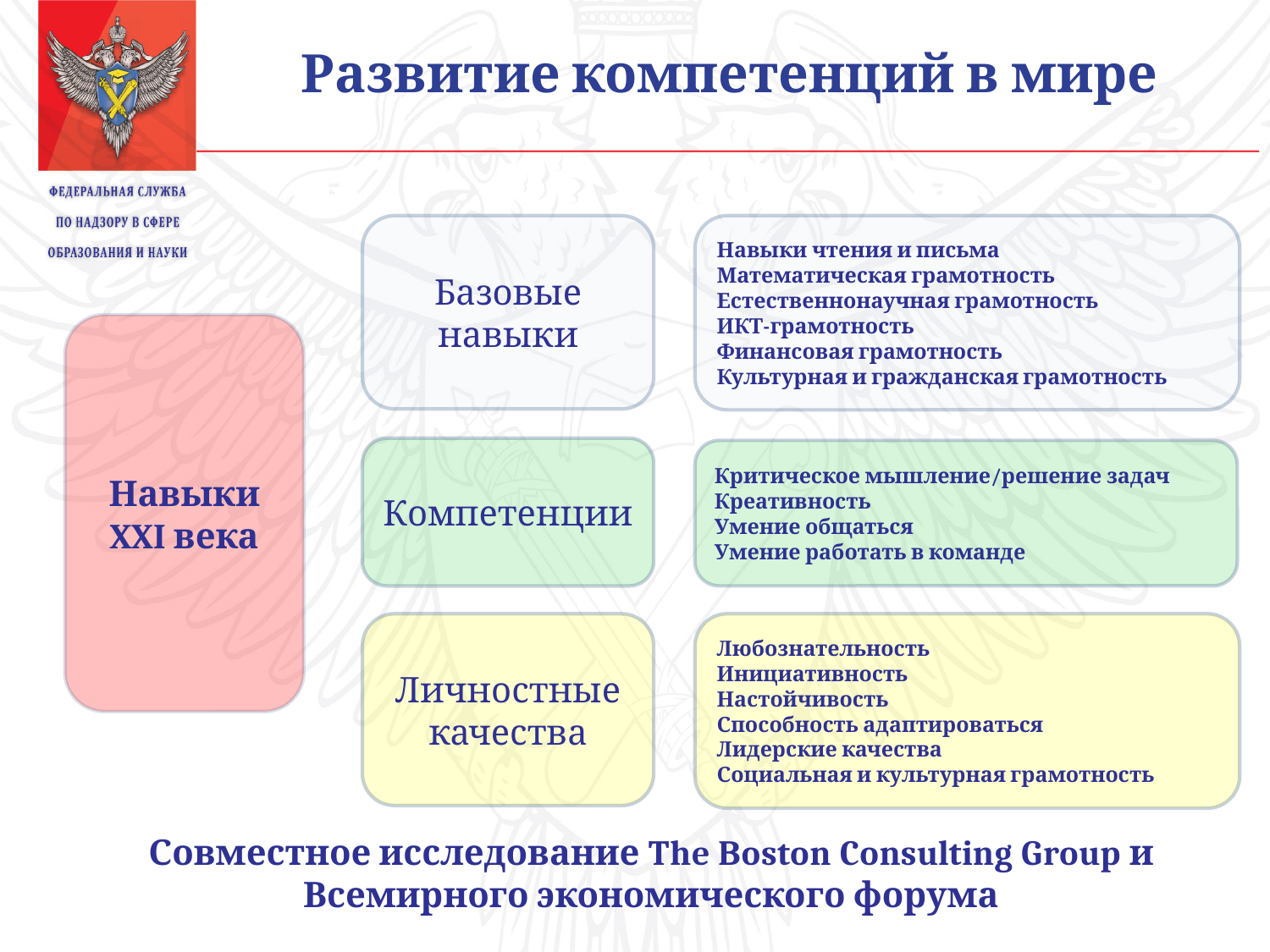

Развитие компетенций в мире
Базовые навыки
Навыки чтения и письма
Математическая грамотность
Естественнонаучная грамотность
ИКТ-грамотность
Финансовая грамотность
Культурная и гражданская грамотность
Навыки
XXI века
Компетенции
Критическое мышление/решение задач
Креативность
Умение общаться
Умение работать в команде
Личностные
качества
Любознательность
Инициативность
Настойчивость
Способность адаптироваться
Лидерские качества
Социальная и культурная грамотность
Совместное исследование The Boston Consulting Group и Всемирного экономического форума